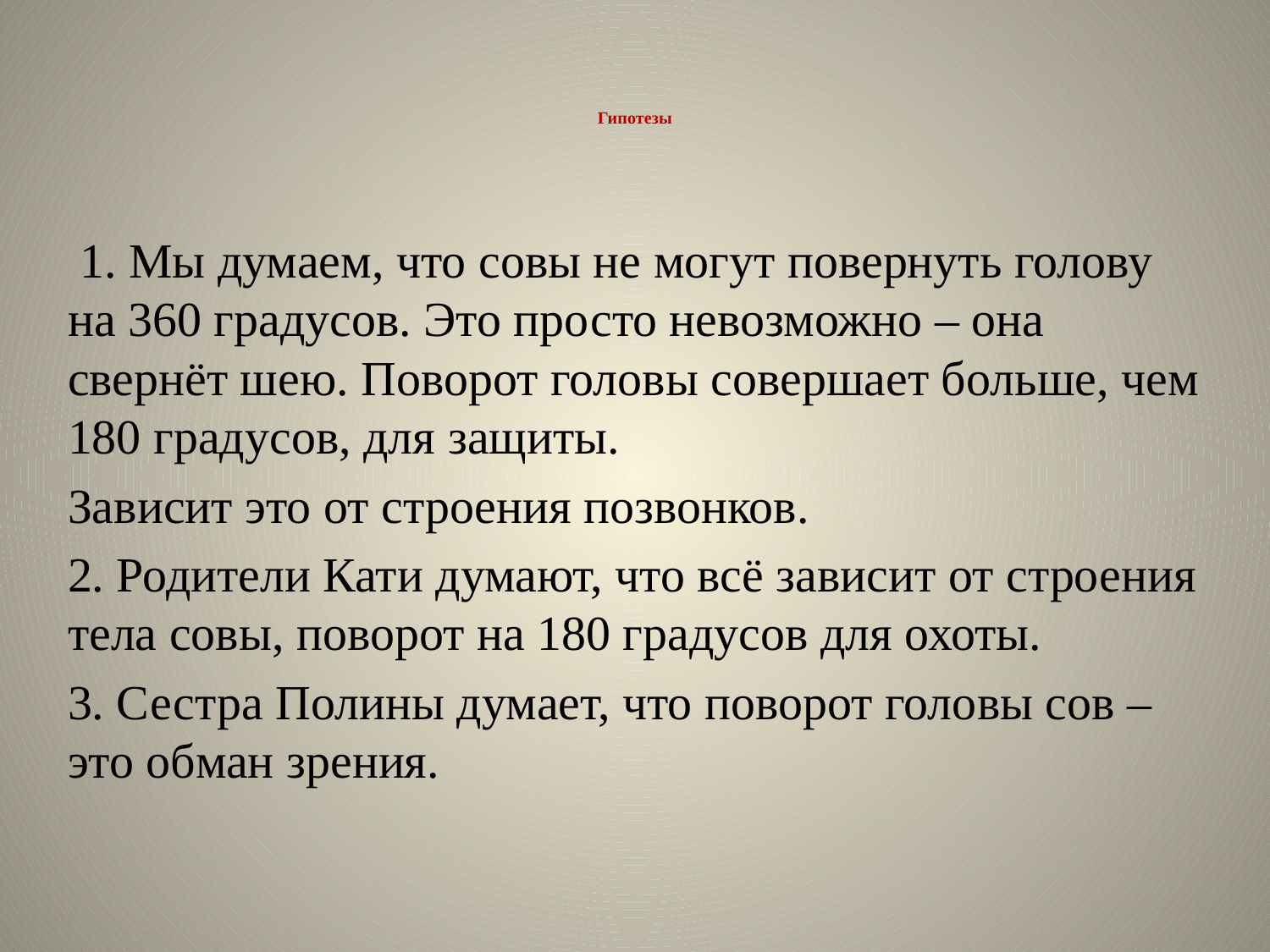

# Гипотезы
 1. Мы думаем, что совы не могут повернуть голову на 360 градусов. Это просто невозможно – она свернёт шею. Поворот головы совершает больше, чем 180 градусов, для защиты.
Зависит это от строения позвонков.
2. Родители Кати думают, что всё зависит от строения тела совы, поворот на 180 градусов для охоты.
3. Сестра Полины думает, что поворот головы сов – это обман зрения.